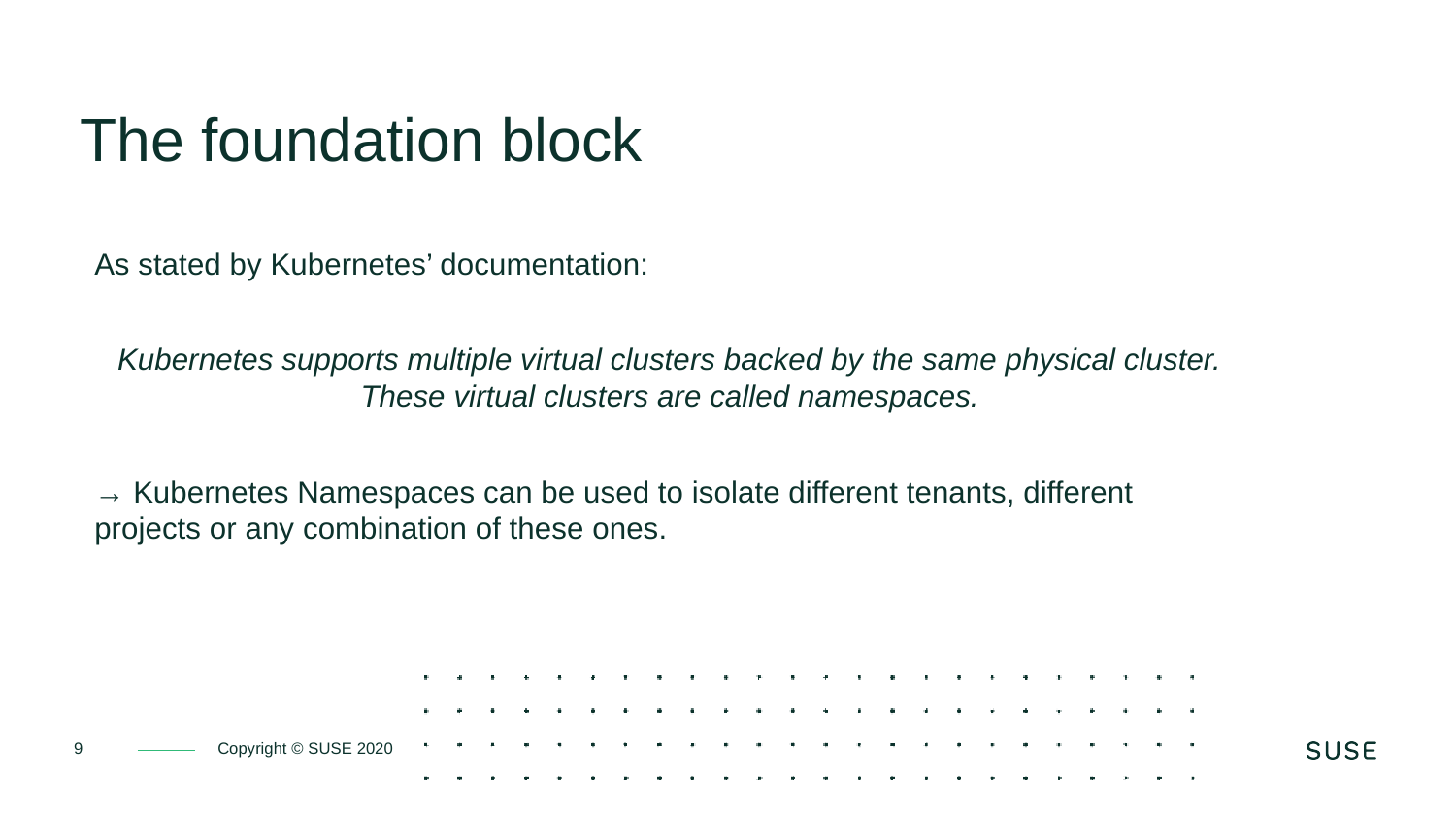

The foundation block
As stated by Kubernetes’ documentation:

Kubernetes supports multiple virtual clusters backed by the same physical cluster. These virtual clusters are called namespaces.

→ Kubernetes Namespaces can be used to isolate different tenants, different projects or any combination of these ones.